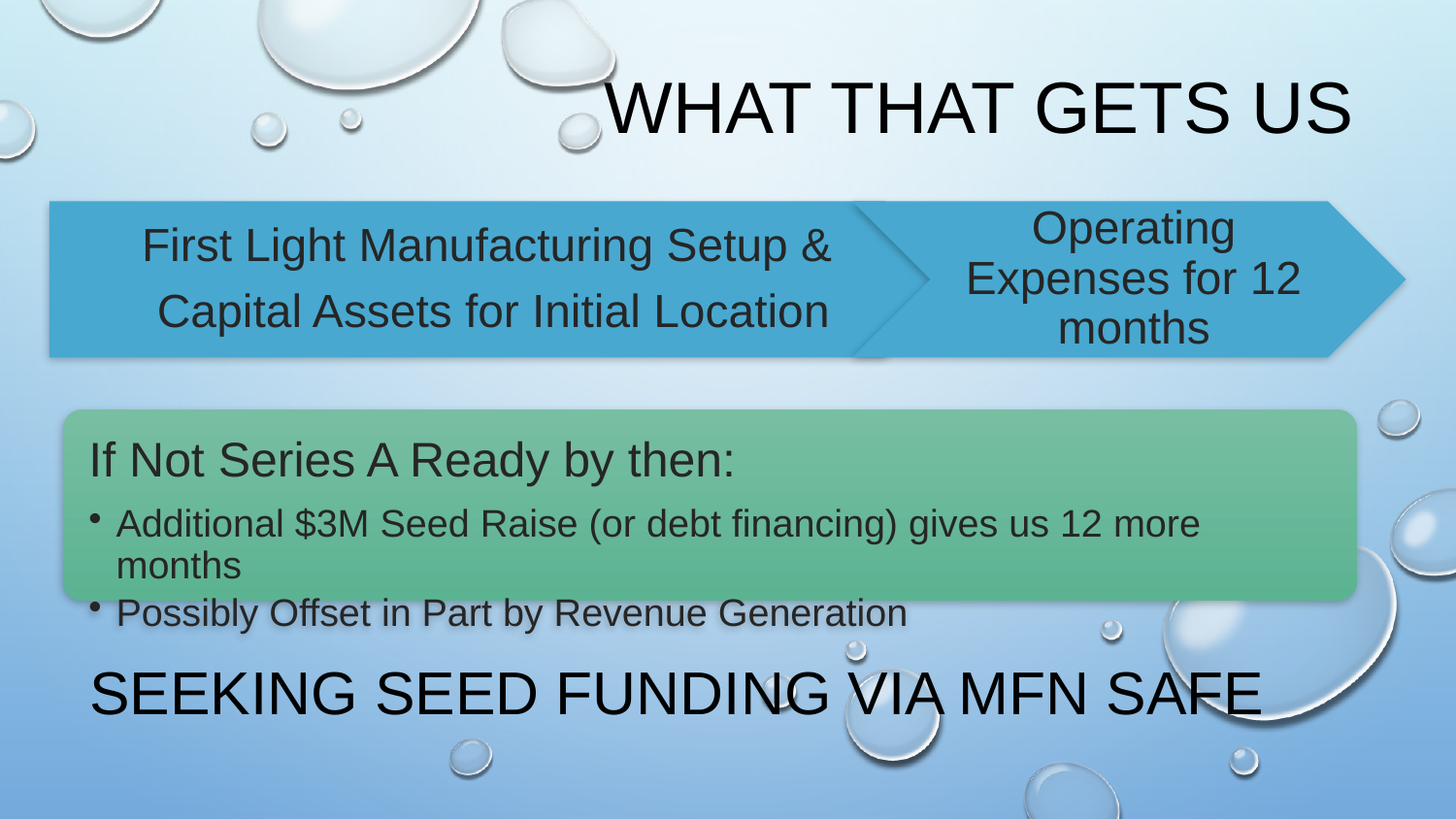

# What That Gets Us
First Light Manufacturing Setup &
Capital Assets for Initial Location
Operating Expenses for 12 months
If Not Series A Ready by then:
Additional $3M Seed Raise (or debt financing) gives us 12 more months
Possibly Offset in Part by Revenue Generation
Seeking Seed Funding Via MFN SAFE